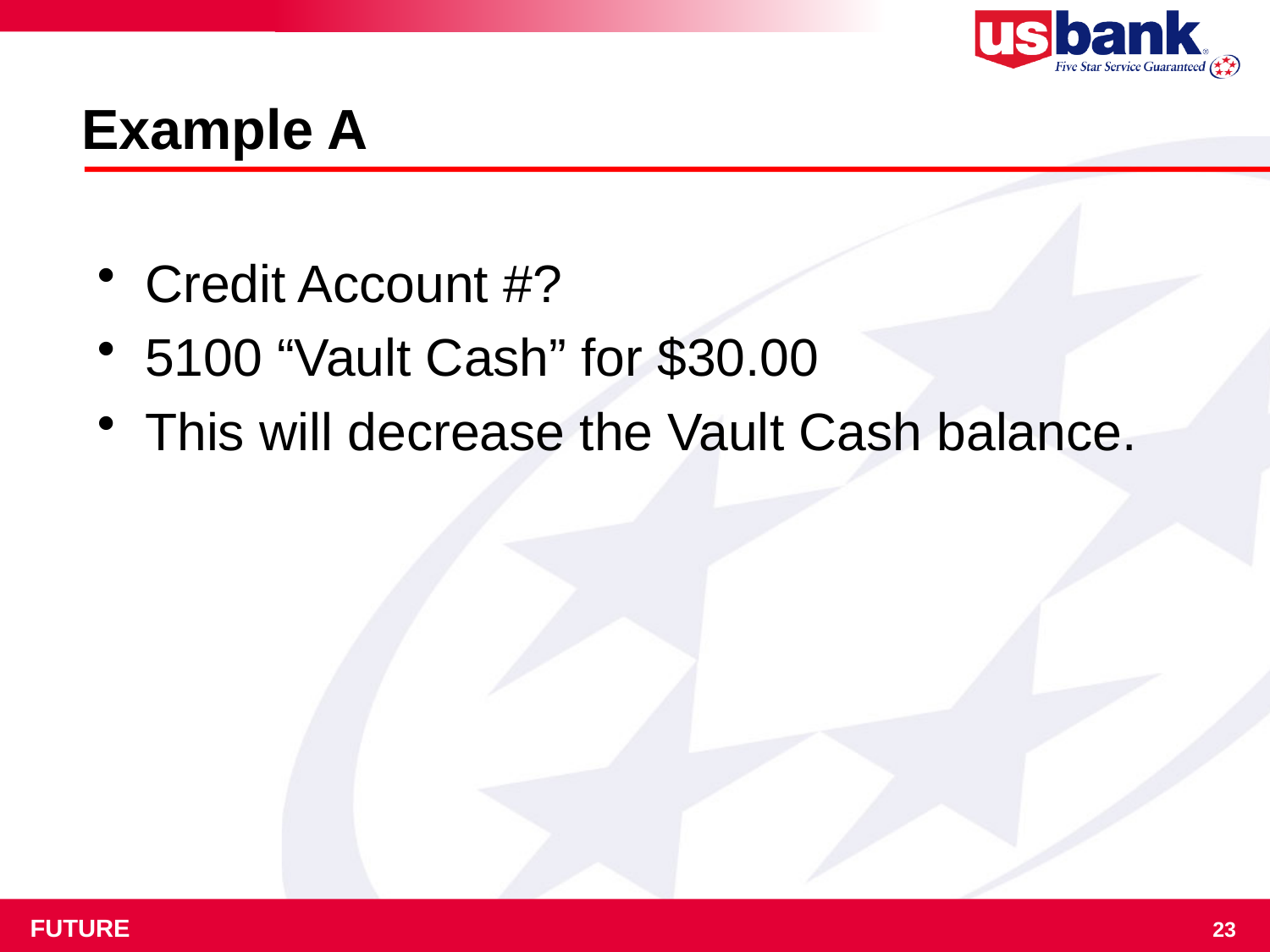

# Example A
Credit Account #?
5100 “Vault Cash” for $30.00
This will decrease the Vault Cash balance.